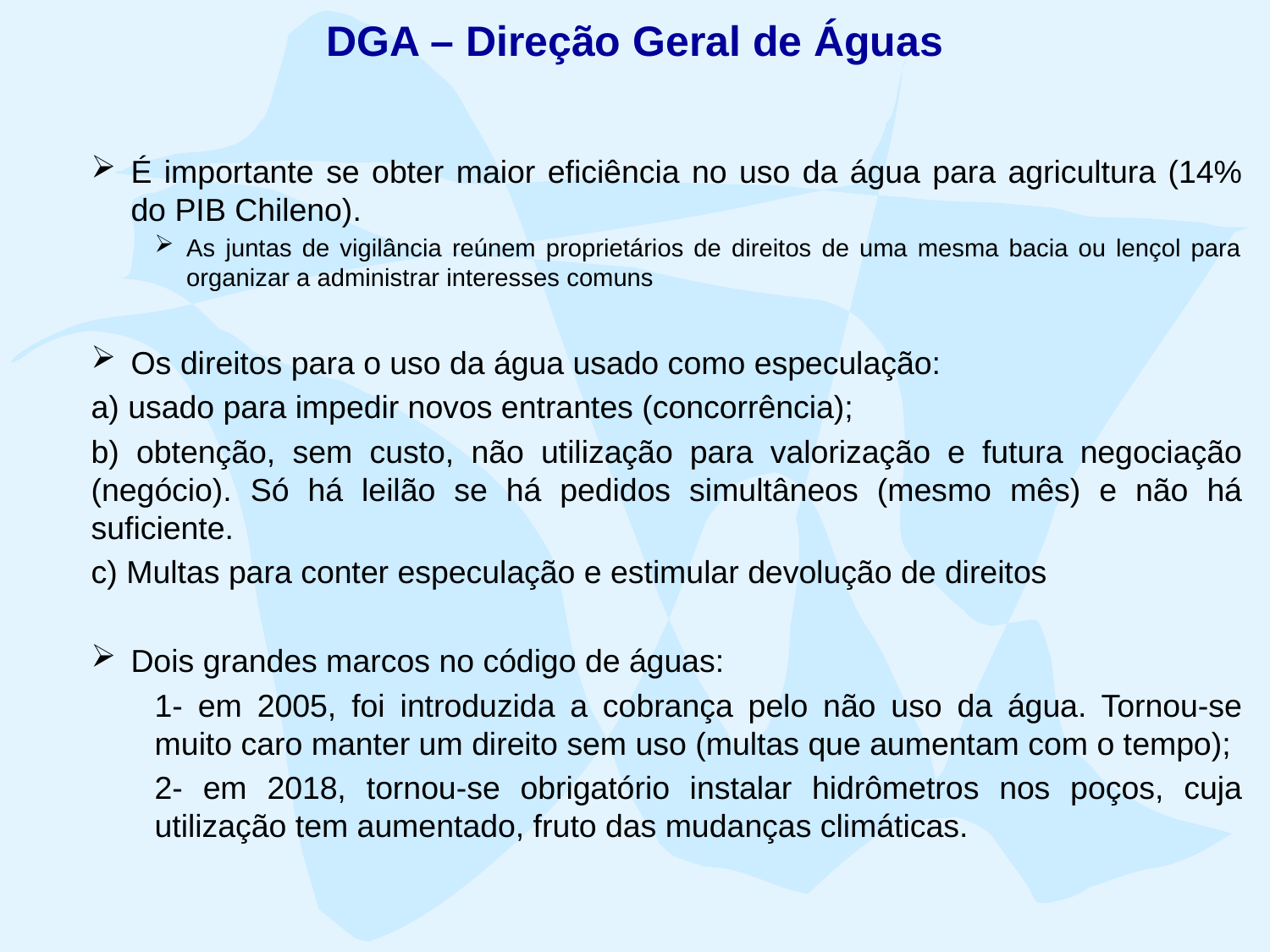

DGA – Direção Geral de Águas

É importante se obter maior eficiência no uso da água para agricultura (14% do PIB Chileno).
As juntas de vigilância reúnem proprietários de direitos de uma mesma bacia ou lençol para organizar a administrar interesses comuns

Os direitos para o uso da água usado como especulação:
a) usado para impedir novos entrantes (concorrência);
b) obtenção, sem custo, não utilização para valorização e futura negociação (negócio). Só há leilão se há pedidos simultâneos (mesmo mês) e não há suficiente.
c) Multas para conter especulação e estimular devolução de direitos

Dois grandes marcos no código de águas:
1- em 2005, foi introduzida a cobrança pelo não uso da água. Tornou-se muito caro manter um direito sem uso (multas que aumentam com o tempo);
2- em 2018, tornou-se obrigatório instalar hidrômetros nos poços, cuja utilização tem aumentado, fruto das mudanças climáticas.